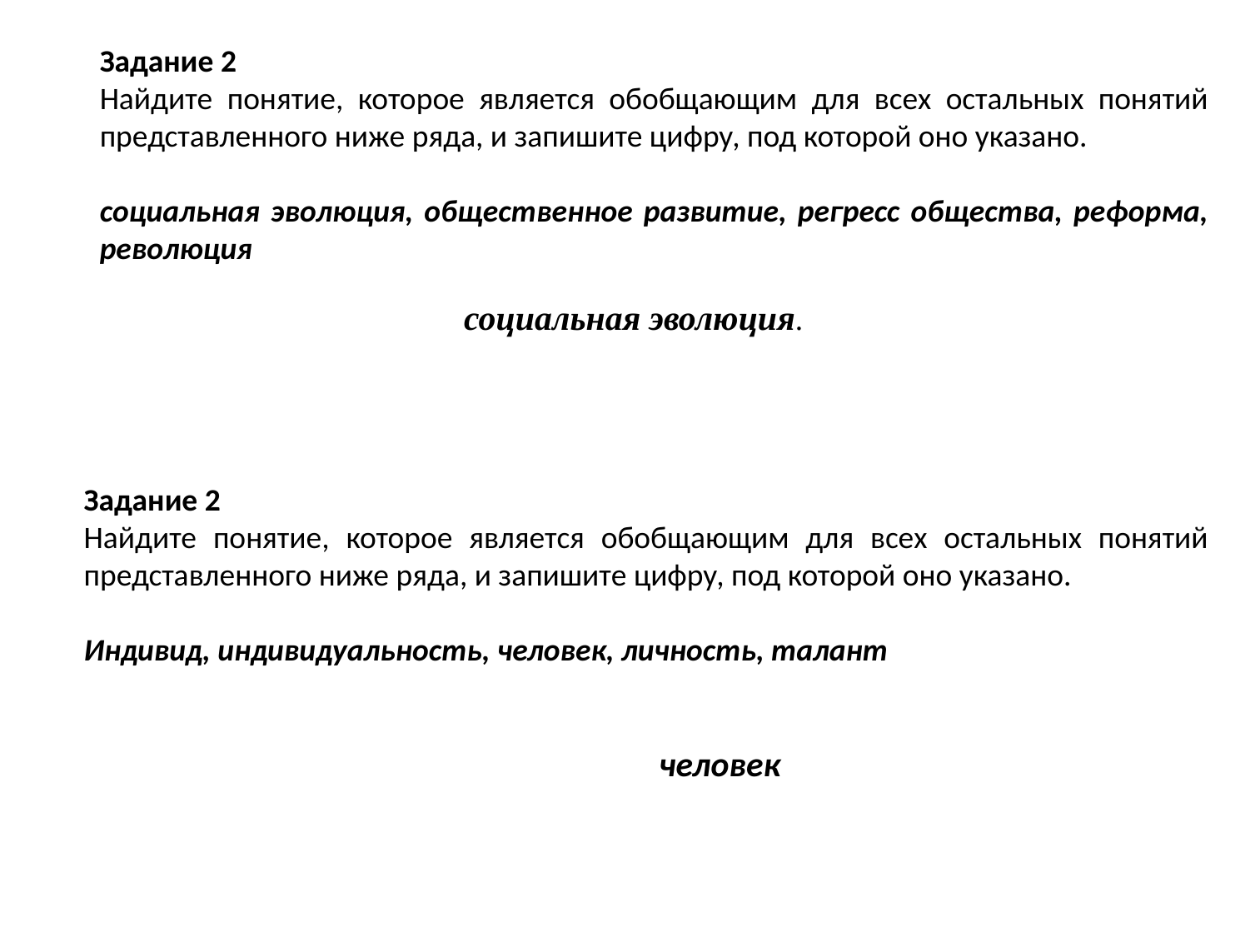

Задание 2
Найдите понятие, которое является обобщающим для всех остальных понятий представленного ниже ряда, и запишите цифру, под которой оно указано.

социальная эволюция, общественное развитие, регресс общества, реформа, революция
со­ци­аль­ная эволюция.
Задание 2
Найдите понятие, которое является обобщающим для всех остальных понятий представленного ниже ряда, и запишите цифру, под которой оно указано.

Индивид, индивидуальность, человек, личность, талант
человек